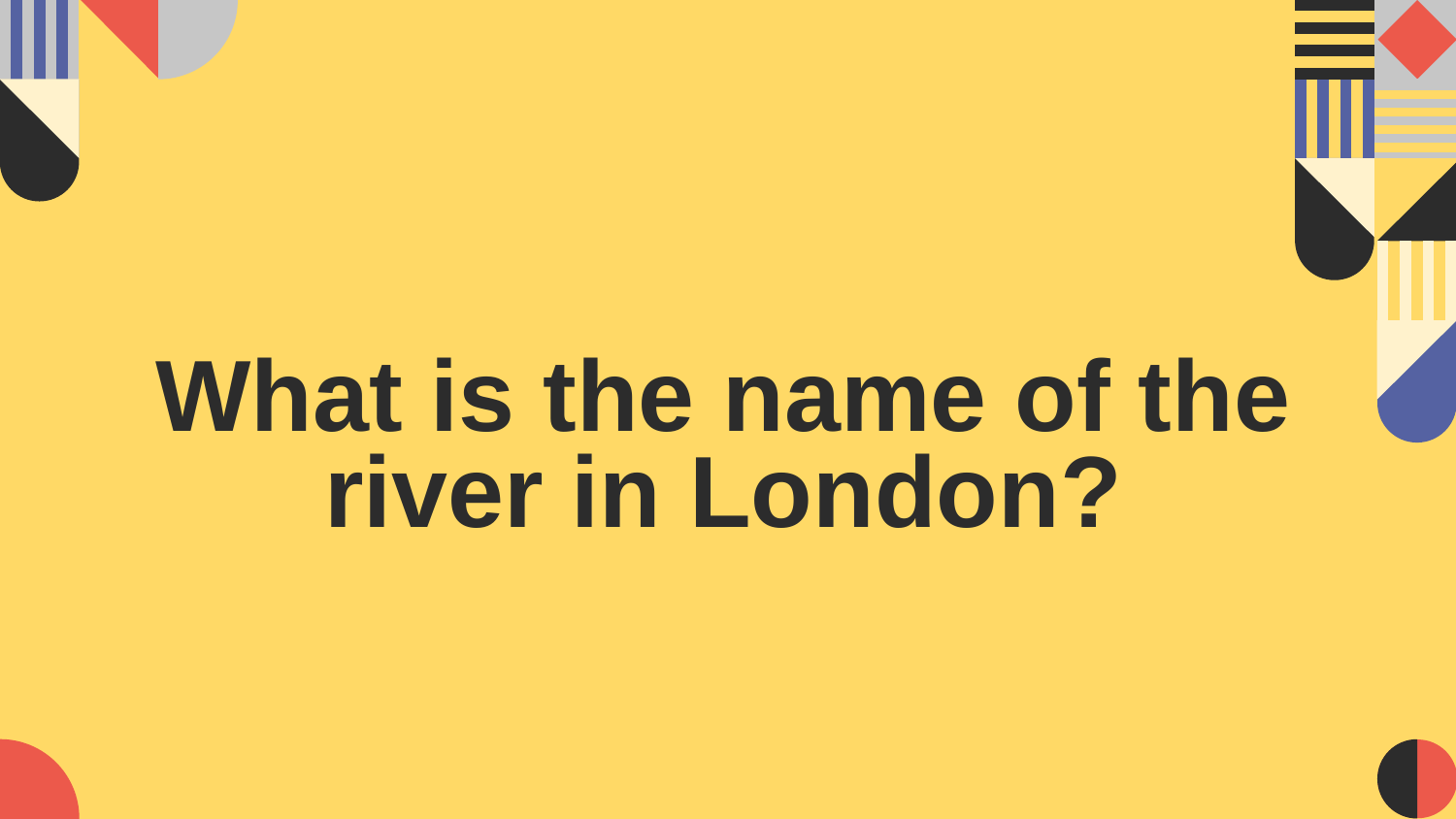

What is the name of the river in London?
#